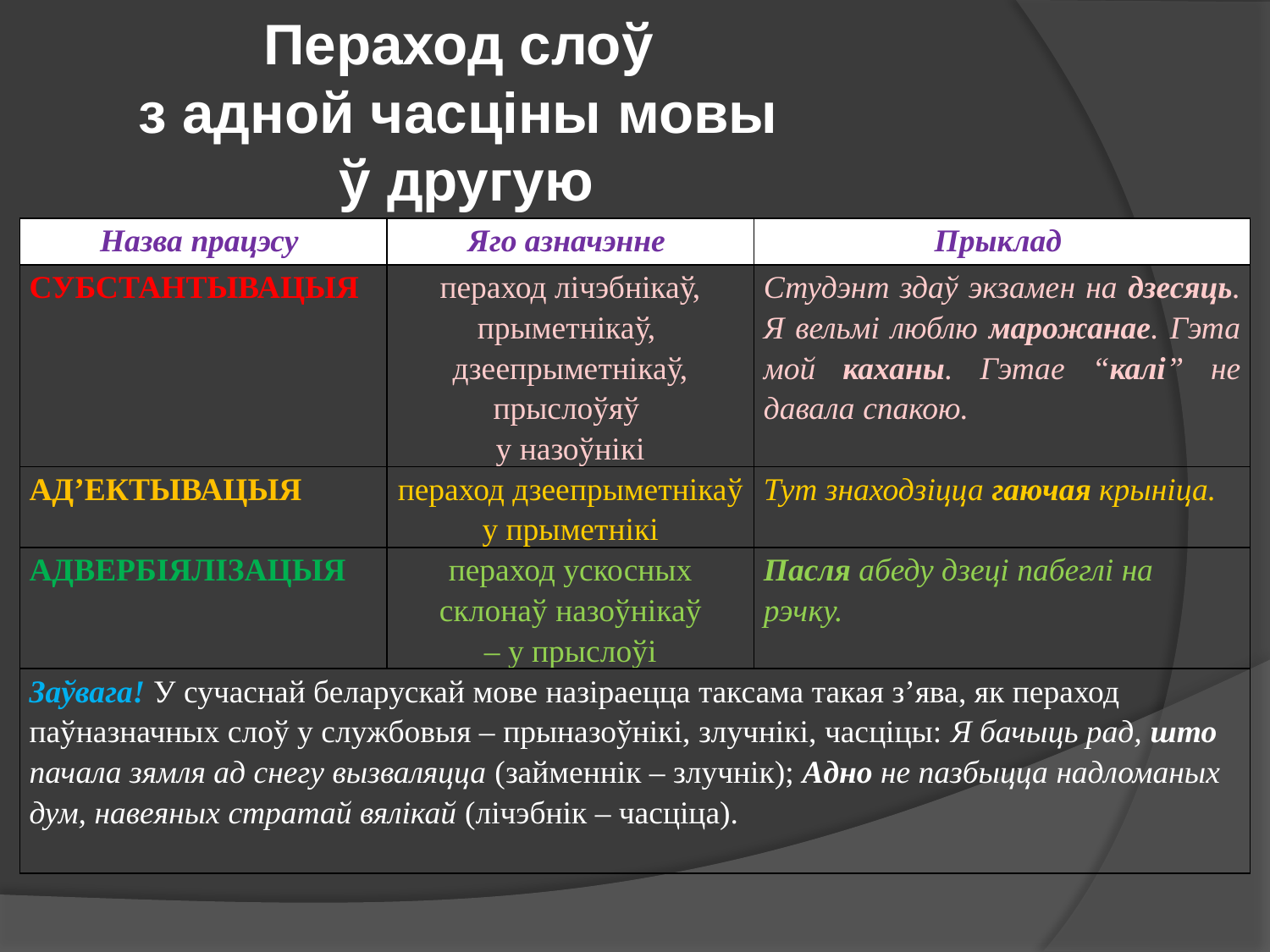

# Пераход слоў з адной часціны мовы ў другую
| Назва працэсу | Яго азначэнне | Прыклад |
| --- | --- | --- |
| СУБСТАНТЫВАЦЫЯ | пераход лічэбнікаў, прыметнікаў, дзеепрыметнікаў, прыслоўяў у назоўнікі | Студэнт здаў экзамен на дзесяць. Я вельмі люблю марожанае. Гэта мой каханы. Гэтае “калі” не давала спакою. |
| АД’ЕКТЫВАЦЫЯ | пераход дзеепрыметнікаў у прыметнікі | Тут знаходзіцца гаючая крыніца. |
| АДВЕРБІЯЛІЗАЦЫЯ | пераход ускосных склонаў назоўнікаў – у прыслоўі | Пасля абеду дзеці пабеглі на рэчку. |
| Заўвага! У сучаснай беларускай мове назіраецца таксама такая з’ява, як пераход паўназначных слоў у службовыя – прыназоўнікі, злучнікі, часціцы: Я бачыць рад, што пачала зямля ад снегу вызваляцца (займеннік – злучнік); Адно не пазбыцца надломаных дум, навеяных стратай вялікай (лічэбнік – часціца). |  |  |